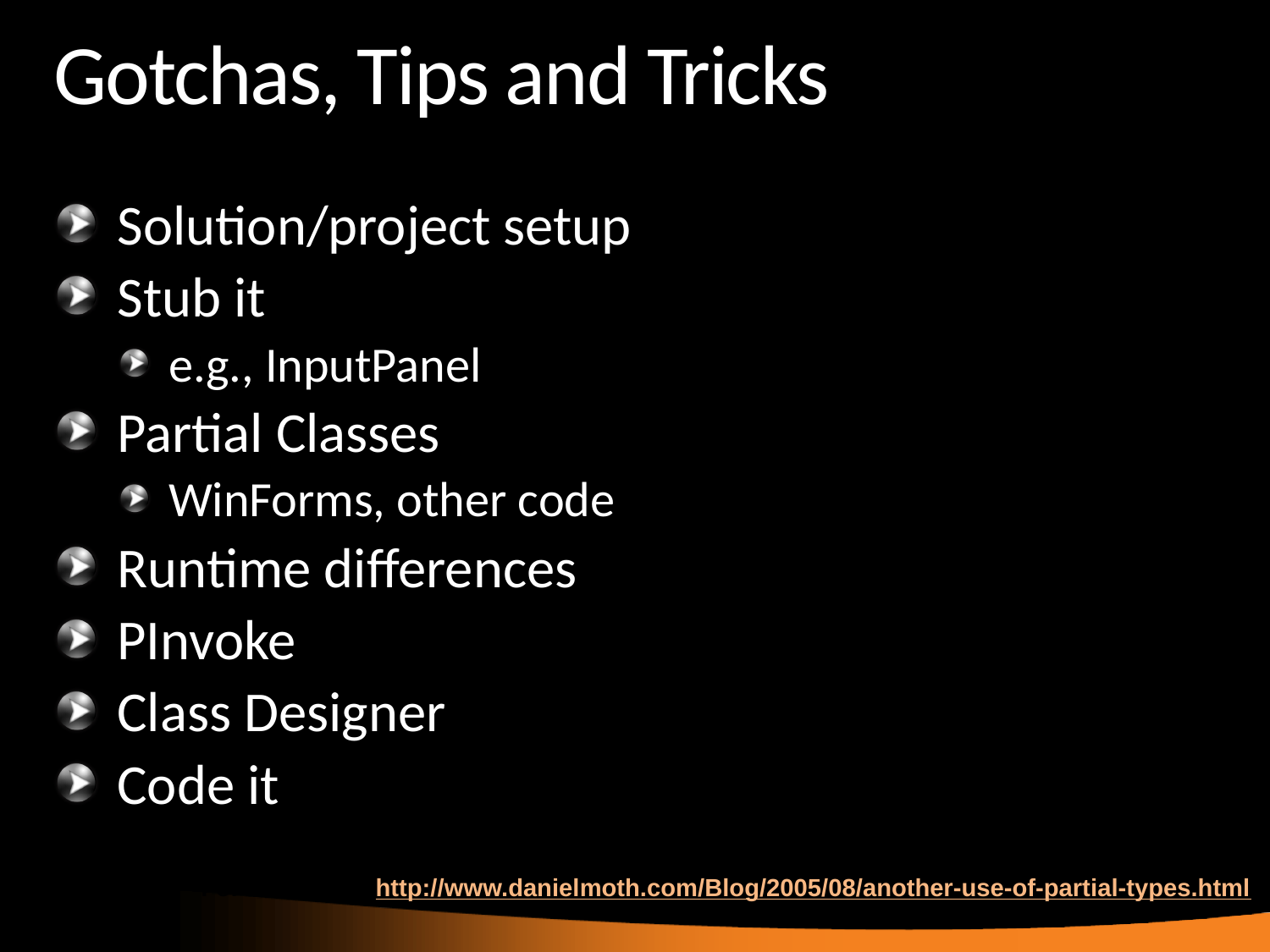

# Gotchas, Tips and Tricks
Solution/project setup
Stub it
e.g., InputPanel
Partial Classes
WinForms, other code
Runtime differences
PInvoke
Class Designer
Code it
For more info: http://www.danielmoth.com/Blog/2005/08/another-use-of-partial-types.html